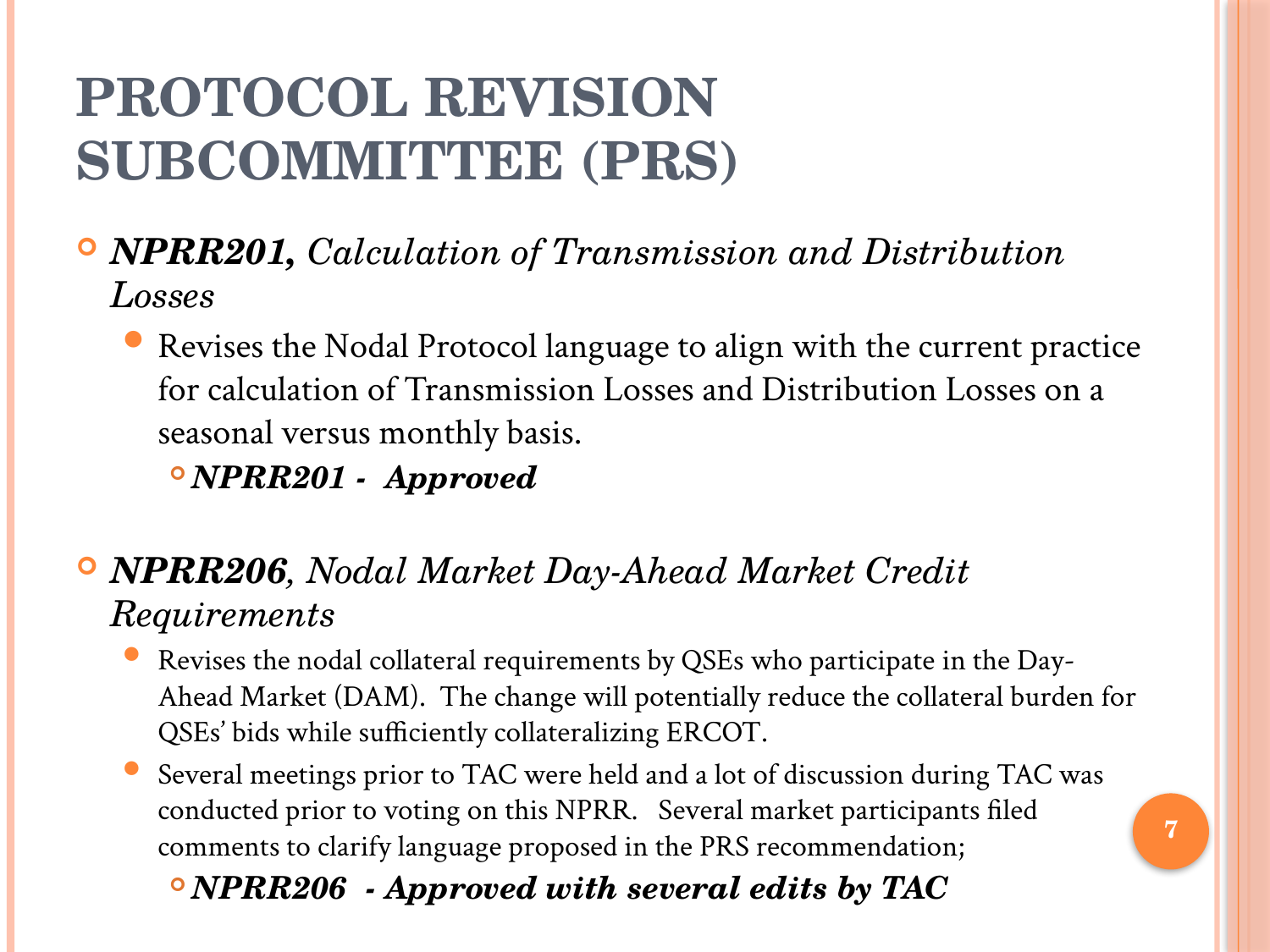

# Protocol Revision Subcommittee (PRS)
NPRR201, Calculation of Transmission and Distribution Losses
Revises the Nodal Protocol language to align with the current practice for calculation of Transmission Losses and Distribution Losses on a seasonal versus monthly basis.
NPRR201 -  Approved

NPRR206, Nodal Market Day-Ahead Market Credit Requirements
Revises the nodal collateral requirements by QSEs who participate in the Day-Ahead Market (DAM).  The change will potentially reduce the collateral burden for QSEs’ bids while sufficiently collateralizing ERCOT.
Several meetings prior to TAC were held and a lot of discussion during TAC was conducted prior to voting on this NPRR.   Several market participants filed comments to clarify language proposed in the PRS recommendation;
NPRR206  - Approved with several edits by TAC

7